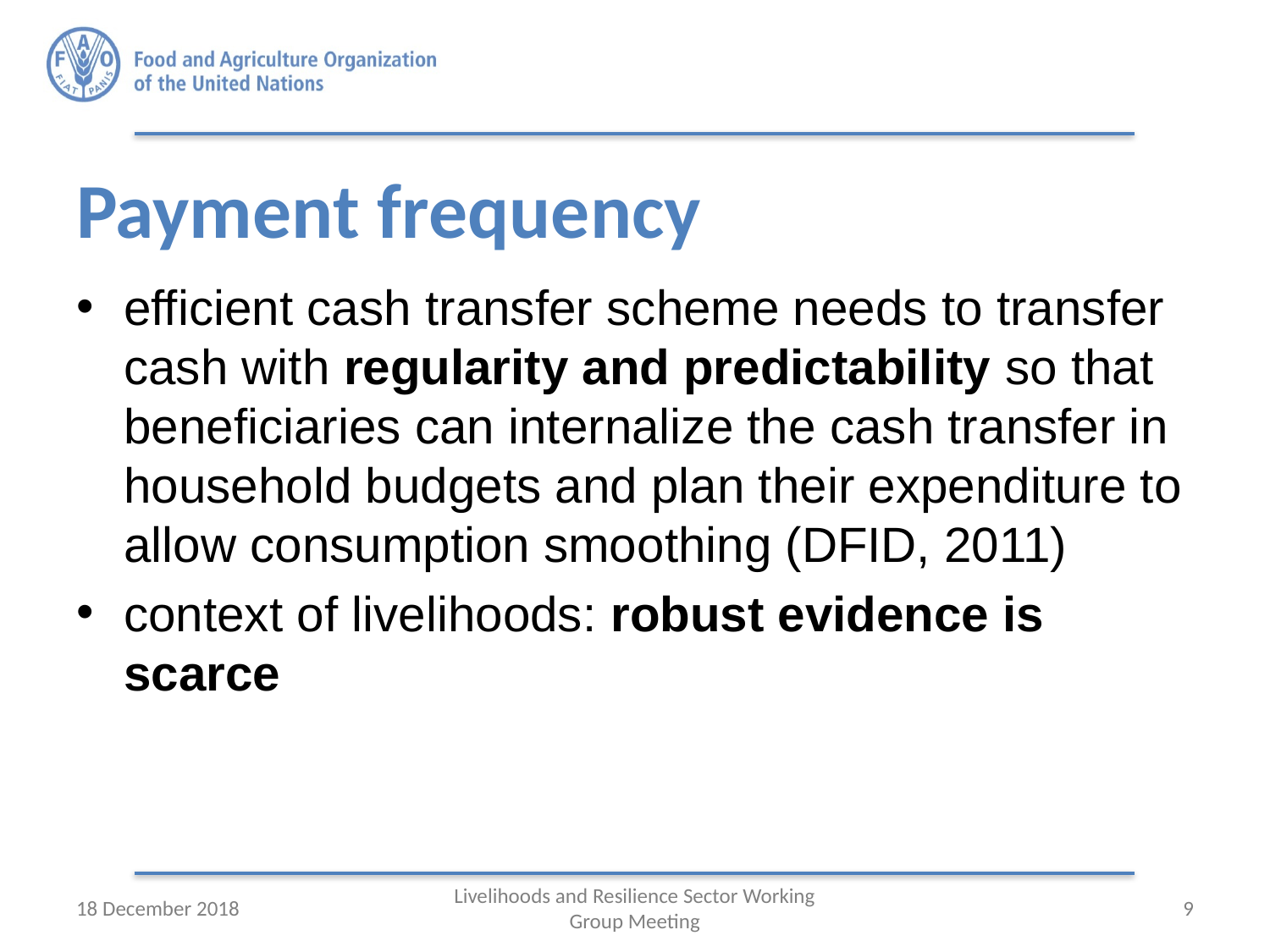

# Payment frequency
efficient cash transfer scheme needs to transfer cash with regularity and predictability so that beneficiaries can internalize the cash transfer in household budgets and plan their expenditure to allow consumption smoothing (DFID, 2011)
context of livelihoods: robust evidence is scarce
18 December 2018
Livelihoods and Resilience Sector Working Group Meeting
9